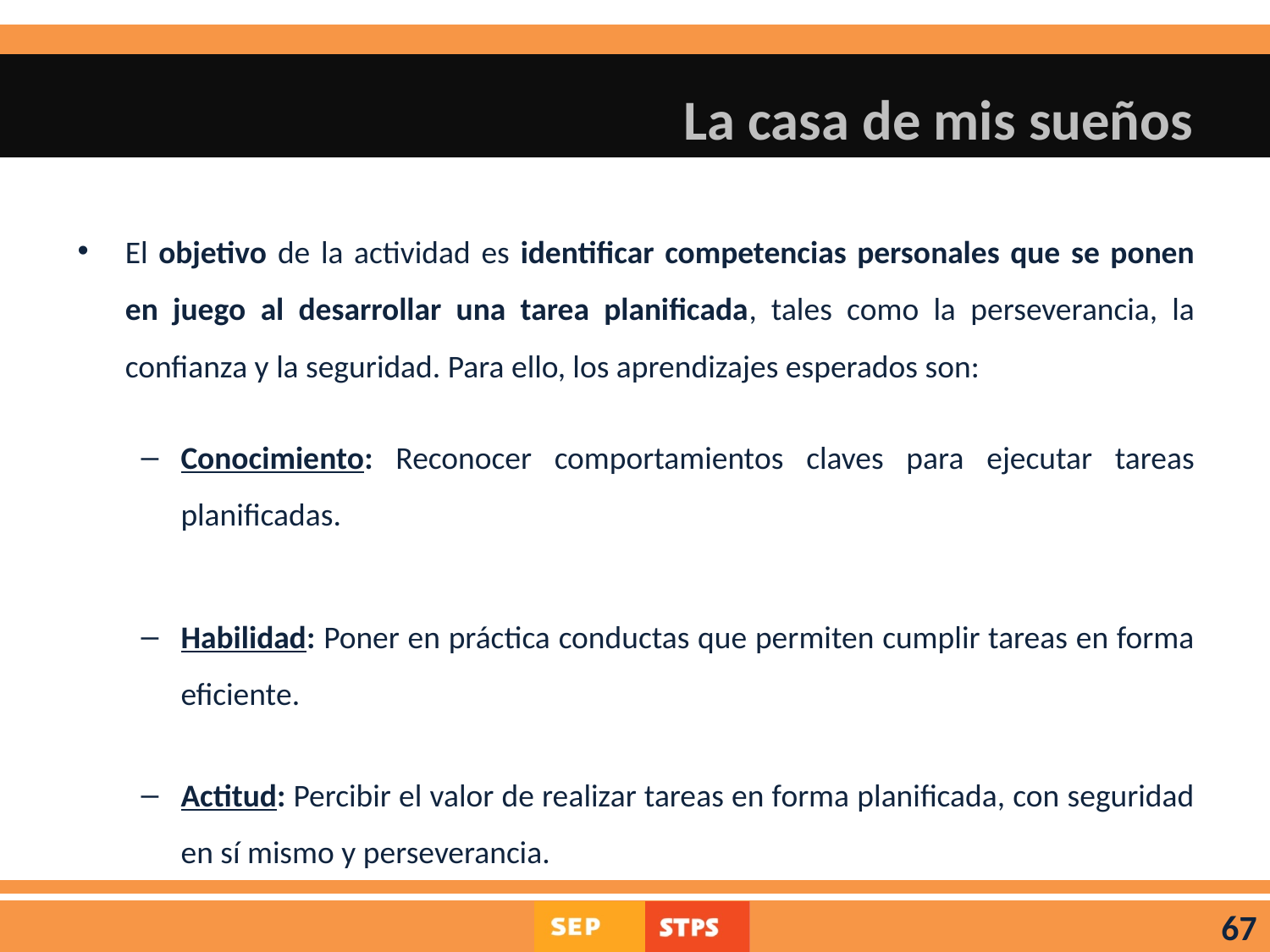

# La casa de mis sueños
El objetivo de la actividad es identificar competencias personales que se ponen en juego al desarrollar una tarea planificada, tales como la perseverancia, la confianza y la seguridad. Para ello, los aprendizajes esperados son:

Conocimiento: Reconocer comportamientos claves para ejecutar tareas planificadas.

Habilidad: Poner en práctica conductas que permiten cumplir tareas en forma eficiente.

Actitud: Percibir el valor de realizar tareas en forma planificada, con seguridad en sí mismo y perseverancia.

67